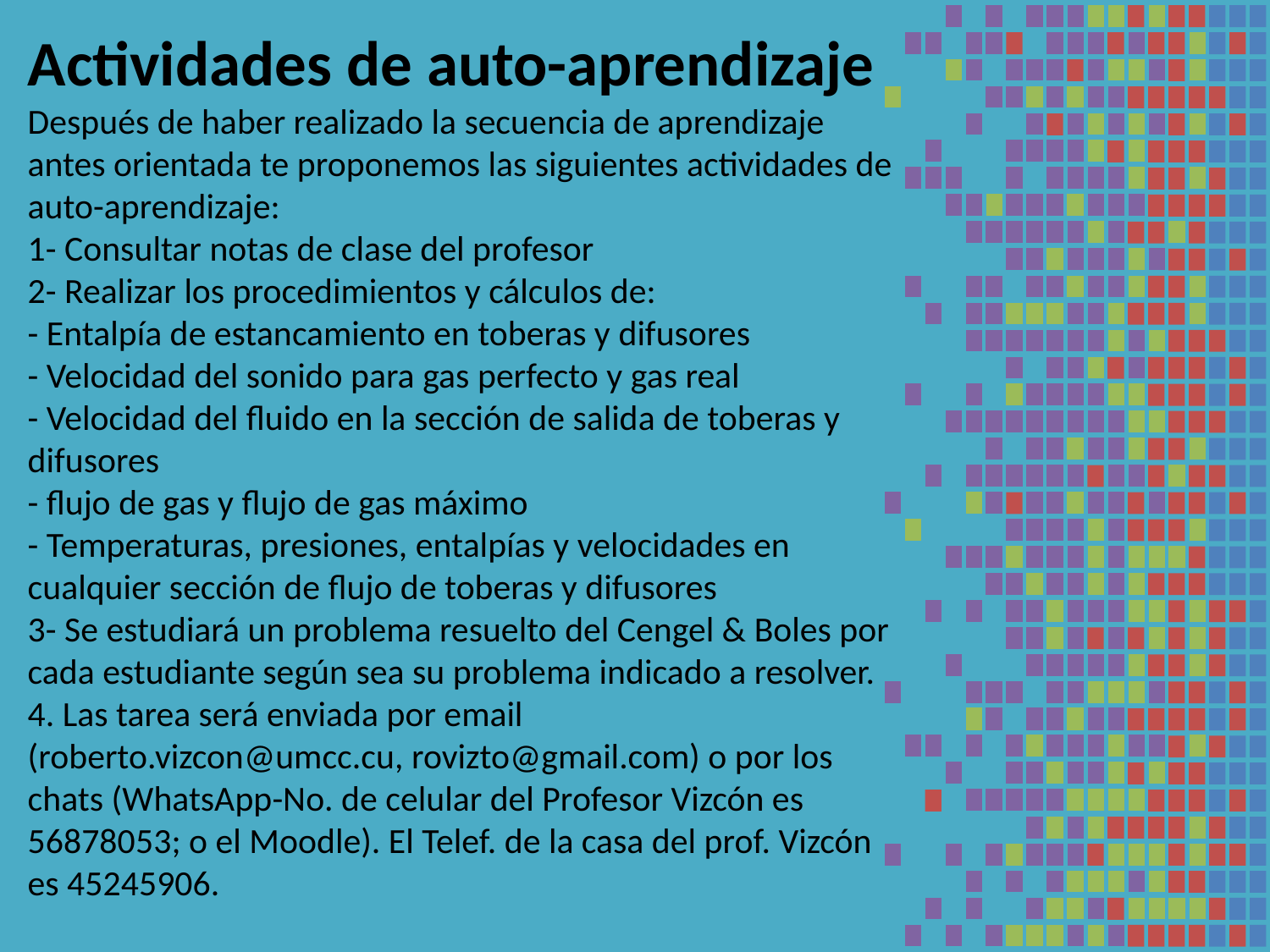

# Actividades de auto-aprendizaje Después de haber realizado la secuencia de aprendizaje antes orientada te proponemos las siguientes actividades de auto-aprendizaje: 1- Consultar notas de clase del profesor 2- Realizar los procedimientos y cálculos de: - Entalpía de estancamiento en toberas y difusores - Velocidad del sonido para gas perfecto y gas real - Velocidad del fluido en la sección de salida de toberas y difusores - flujo de gas y flujo de gas máximo - Temperaturas, presiones, entalpías y velocidades en cualquier sección de flujo de toberas y difusores 3- Se estudiará un problema resuelto del Cengel & Boles por cada estudiante según sea su problema indicado a resolver. 4. Las tarea será enviada por email (roberto.vizcon@umcc.cu, rovizto@gmail.com) o por los chats (WhatsApp-No. de celular del Profesor Vizcón es 56878053; o el Moodle). El Telef. de la casa del prof. Vizcón es 45245906.